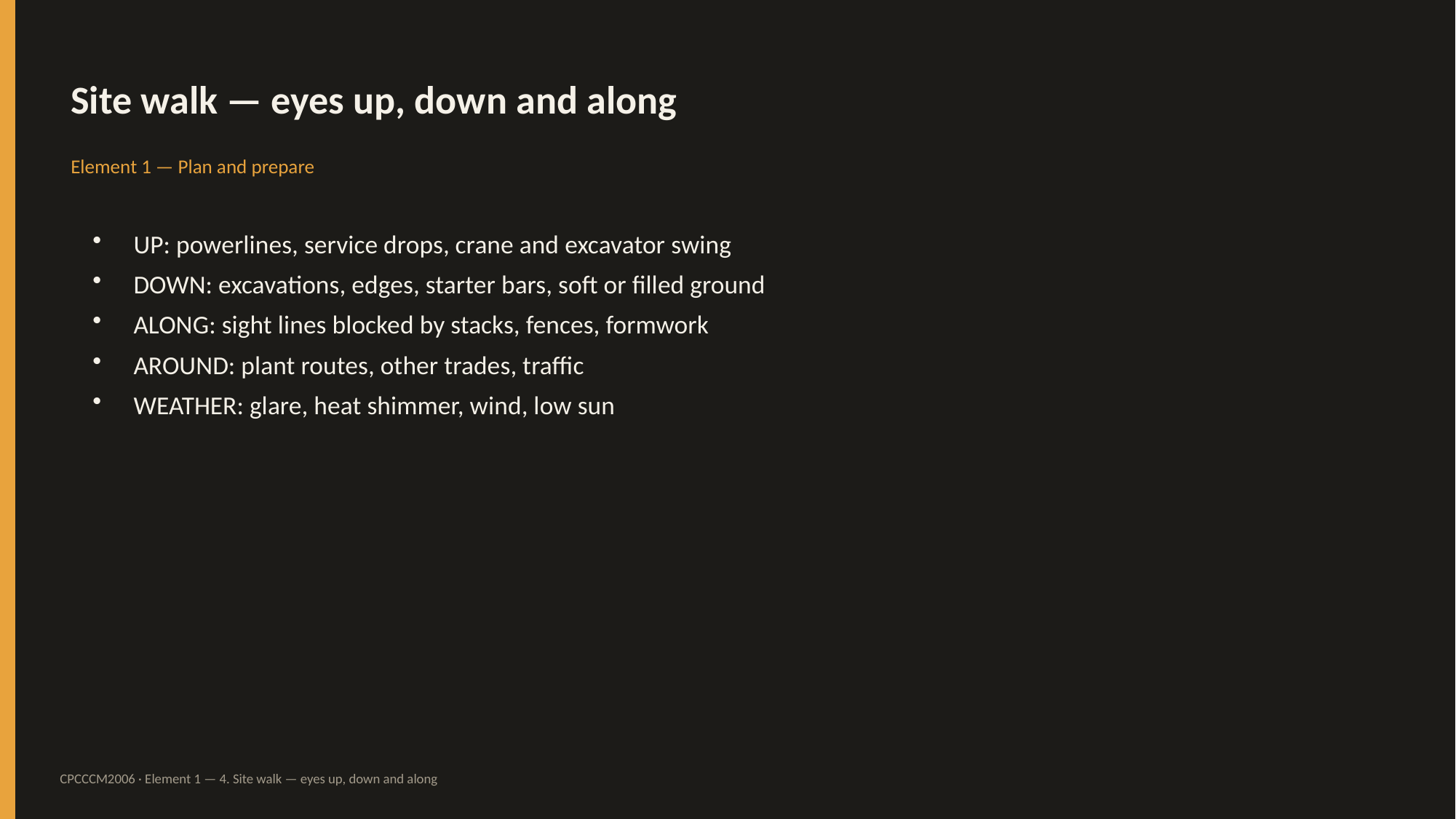

Site walk — eyes up, down and along
Element 1 — Plan and prepare
UP: powerlines, service drops, crane and excavator swing
DOWN: excavations, edges, starter bars, soft or filled ground
ALONG: sight lines blocked by stacks, fences, formwork
AROUND: plant routes, other trades, traffic
WEATHER: glare, heat shimmer, wind, low sun
CPCCCM2006 · Element 1 — 4. Site walk — eyes up, down and along